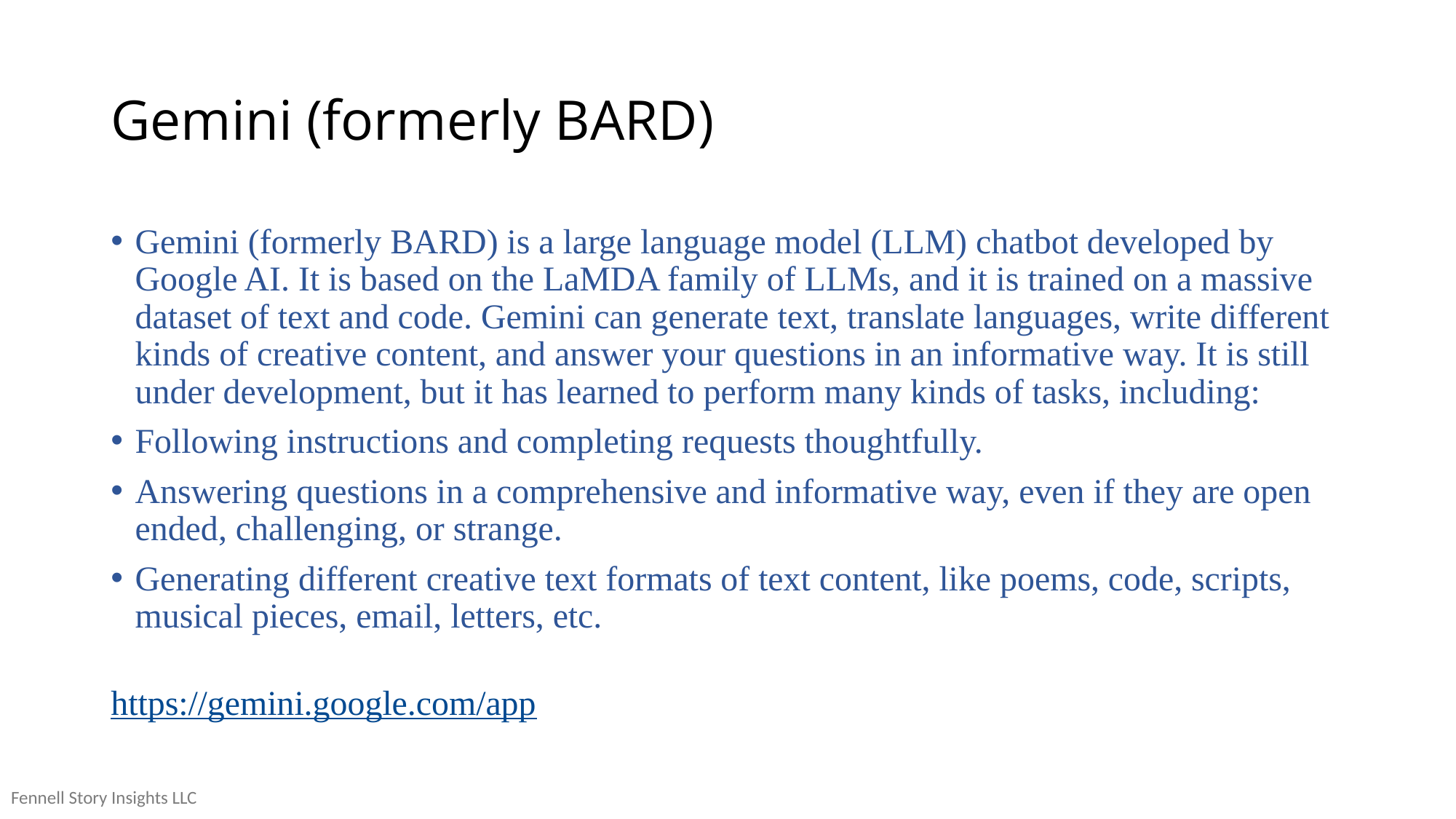

# Gemini (formerly BARD)
Gemini (formerly BARD) is a large language model (LLM) chatbot developed by Google AI. It is based on the LaMDA family of LLMs, and it is trained on a massive dataset of text and code. Gemini can generate text, translate languages, write different kinds of creative content, and answer your questions in an informative way. It is still under development, but it has learned to perform many kinds of tasks, including:
Following instructions and completing requests thoughtfully.
Answering questions in a comprehensive and informative way, even if they are open ended, challenging, or strange.
Generating different creative text formats of text content, like poems, code, scripts, musical pieces, email, letters, etc.
https://gemini.google.com/app
Fennell Story Insights LLC